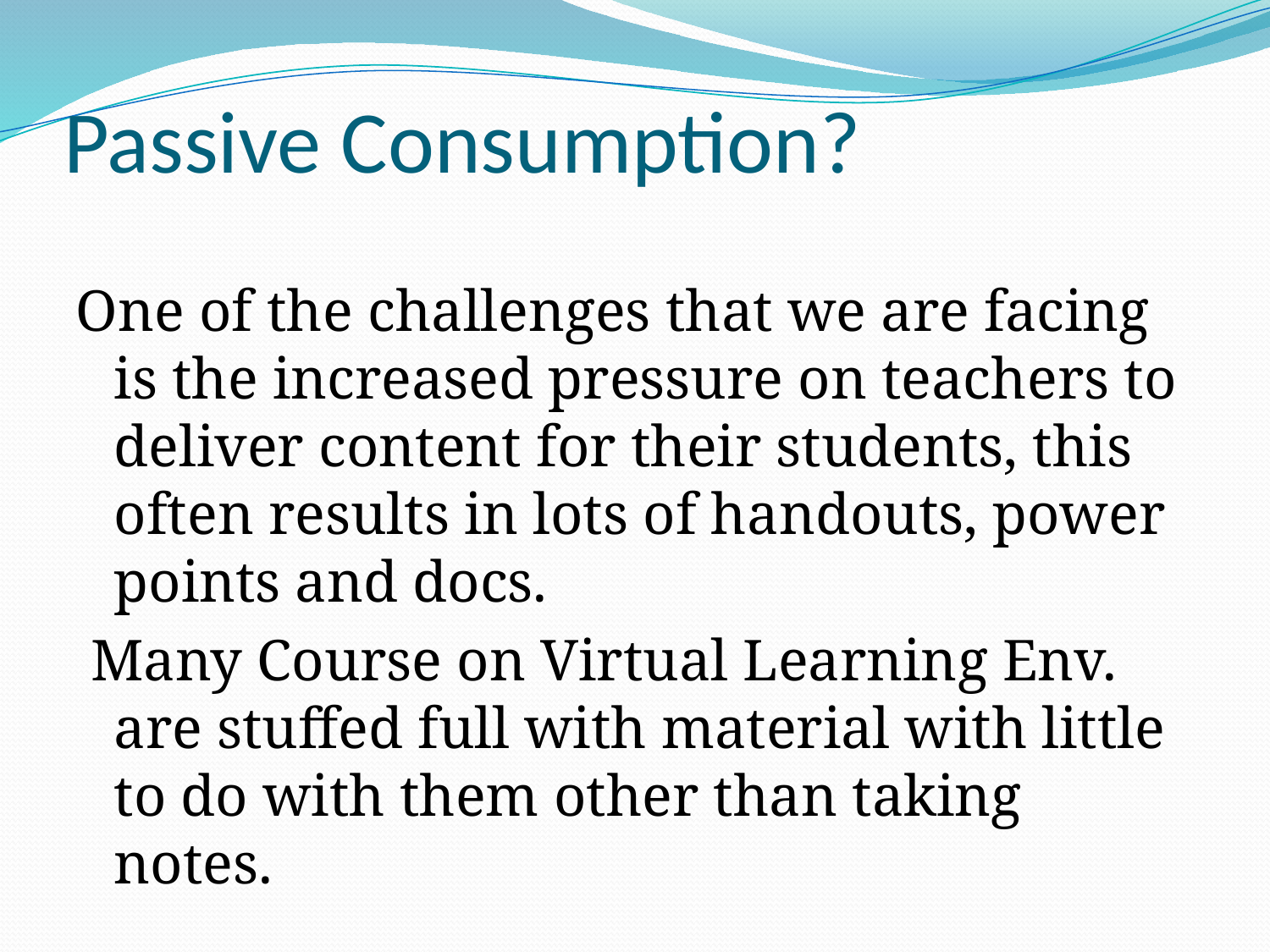

# Passive Consumption?
One of the challenges that we are facing is the increased pressure on teachers to deliver content for their students, this often results in lots of handouts, power points and docs.
 Many Course on Virtual Learning Env. are stuffed full with material with little to do with them other than taking notes.